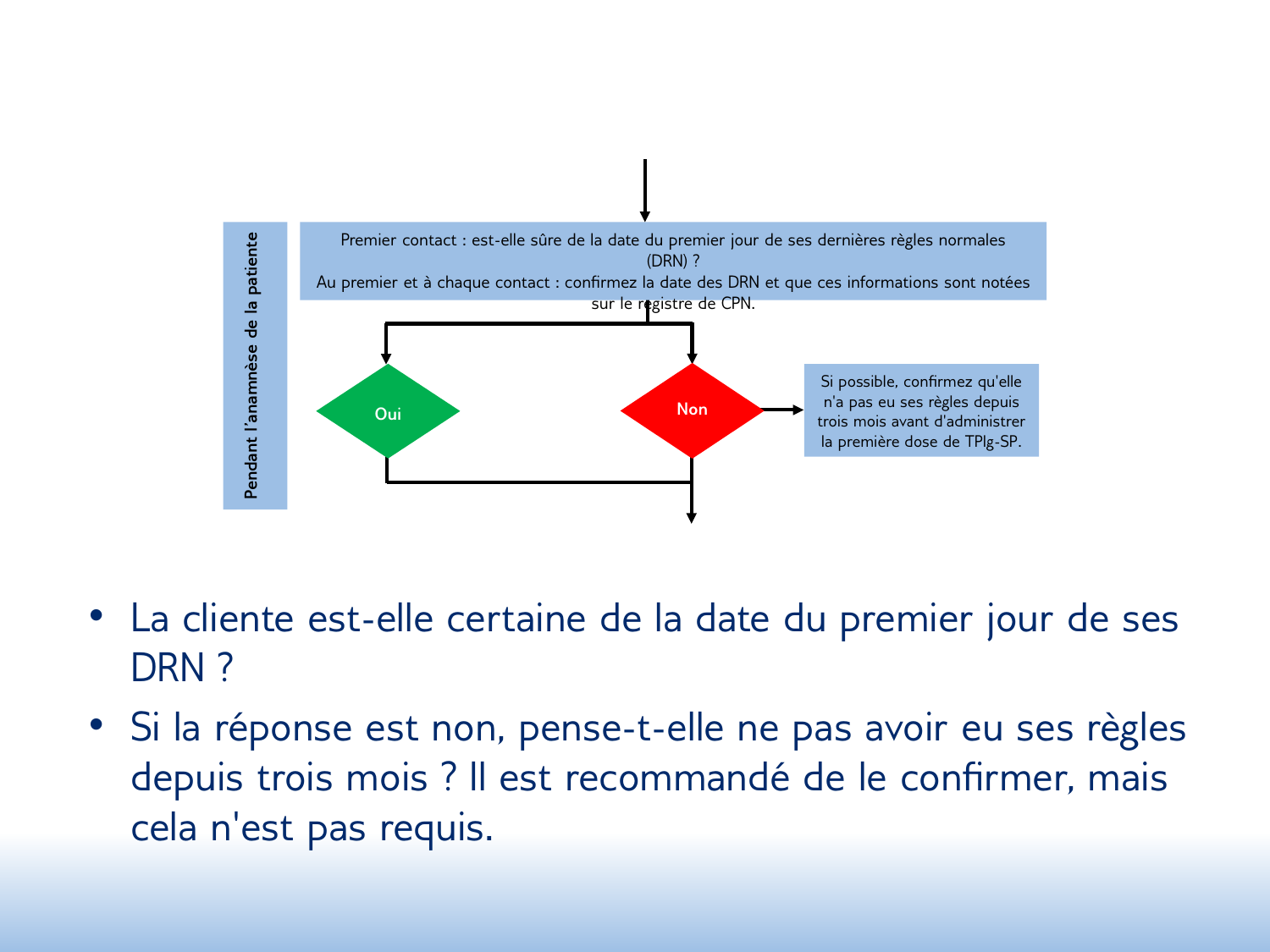

Pendant l’anamnèse de la patiente
Premier contact : est-elle sûre de la date du premier jour de ses dernières règles normales (DRN) ?
Au premier et à chaque contact : confirmez la date des DRN et que ces informations sont notées sur le registre de CPN.

Non

Oui
Si possible, confirmez qu'elle n'a pas eu ses règles depuis trois mois avant d'administrer la première dose de TPIg-SP.

La cliente est-elle certaine de la date du premier jour de ses DRN ?
Si la réponse est non, pense-t-elle ne pas avoir eu ses règles depuis trois mois ? Il est recommandé de le confirmer, mais cela n'est pas requis.